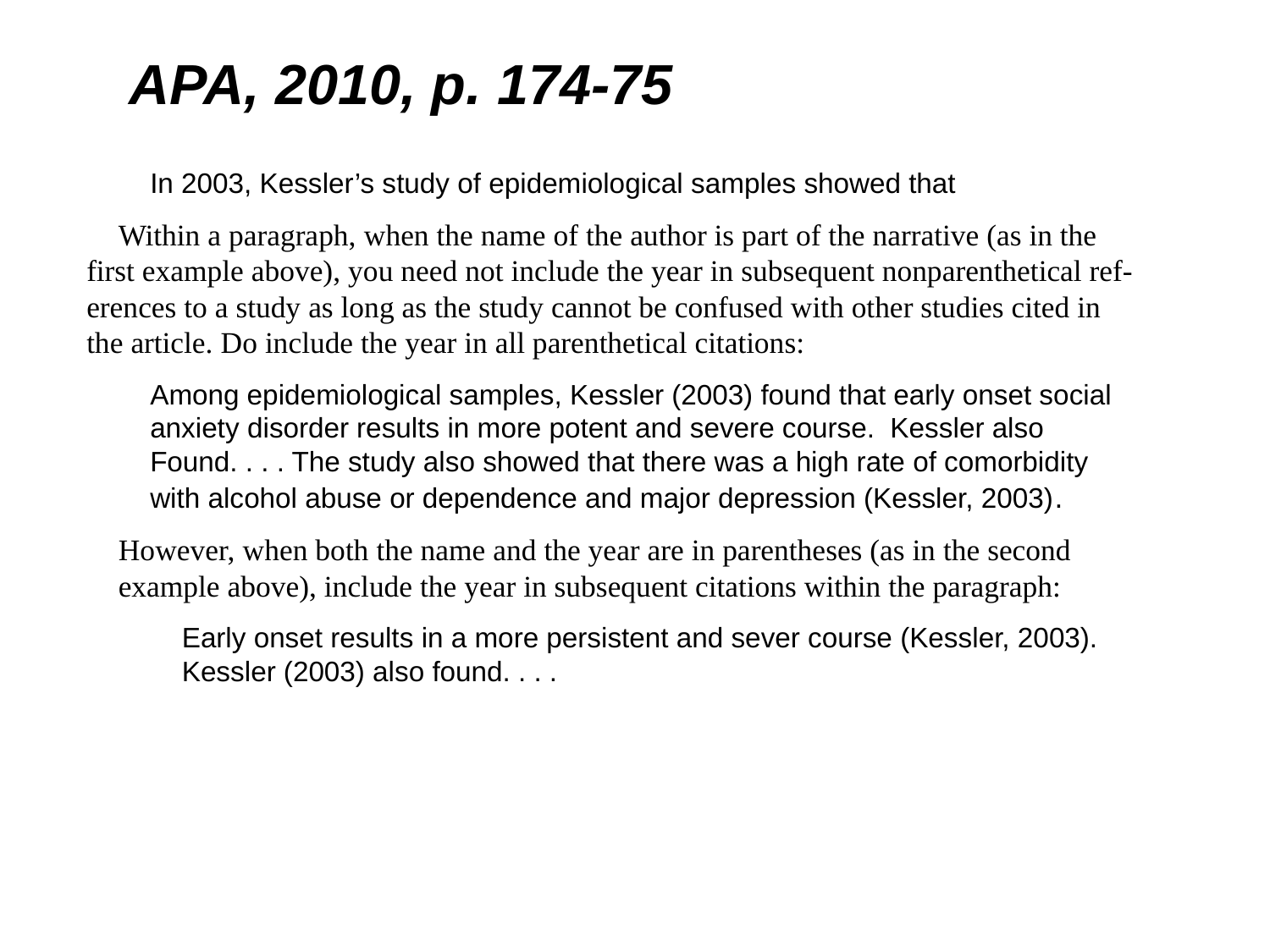

APA, 2010, p. 174-75
In 2003, Kessler’s study of epidemiological samples showed that

	Within a paragraph, when the name of the author is part of the narrative (as in the
first example above), you need not include the year in subsequent nonparenthetical ref-
erences to a study as long as the study cannot be confused with other studies cited in
the article. Do include the year in all parenthetical citations:

Among epidemiological samples, Kessler (2003) found that early onset social anxiety disorder results in more potent and severe course.  Kessler also
Found. . . . The study also showed that there was a high rate of comorbidity
with alcohol abuse or dependence and major depression (Kessler, 2003).

However, when both the name and the year are in parentheses (as in the second
example above), include the year in subsequent citations within the paragraph:

Early onset results in a more persistent and sever course (Kessler, 2003).
Kessler (2003) also found. . . .